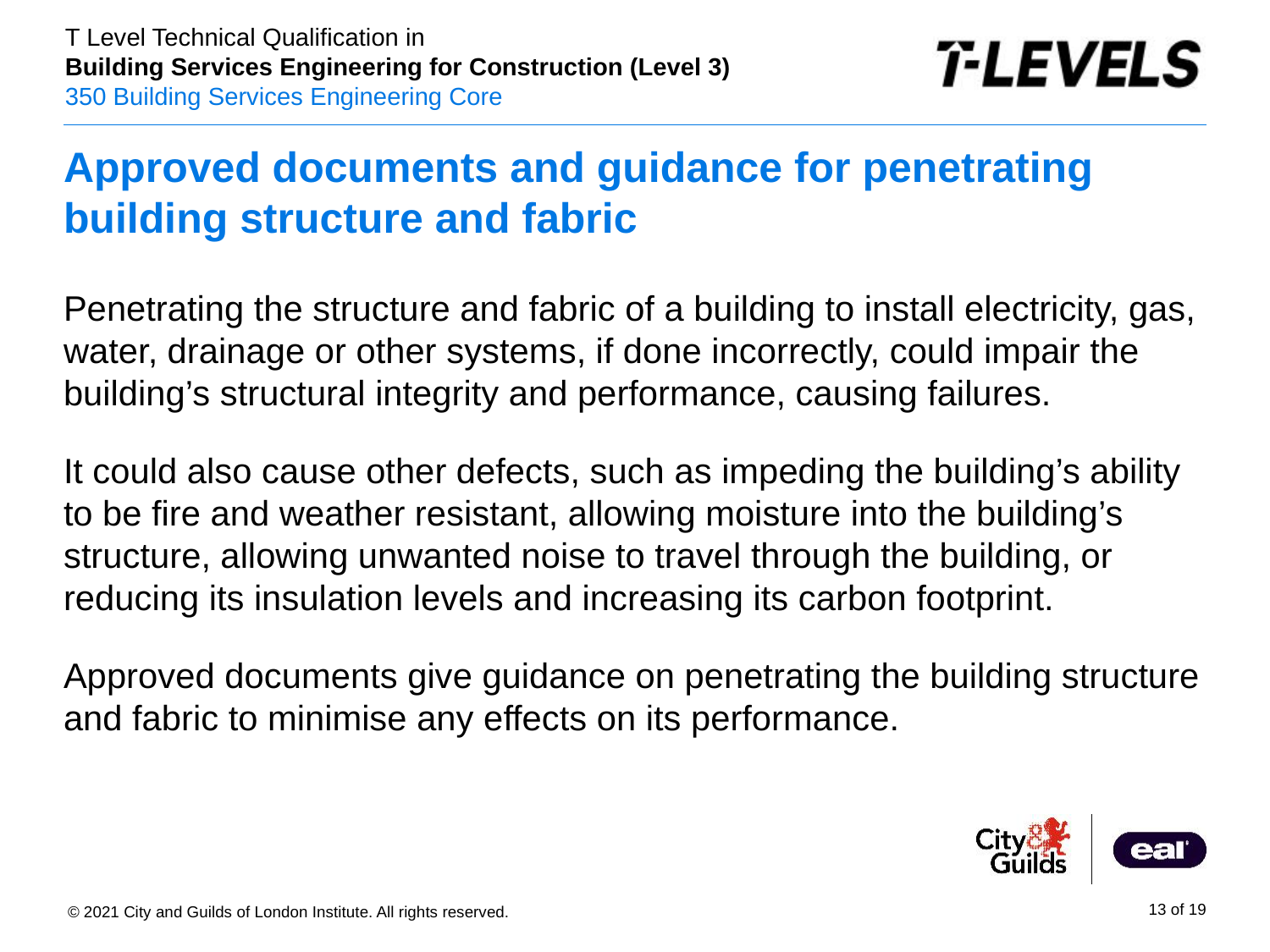

# Approved documents and guidance for penetrating building structure and fabric
Penetrating the structure and fabric of a building to install electricity, gas, water, drainage or other systems, if done incorrectly, could impair the building’s structural integrity and performance, causing failures.
It could also cause other defects, such as impeding the building’s ability to be fire and weather resistant, allowing moisture into the building’s structure, allowing unwanted noise to travel through the building, or reducing its insulation levels and increasing its carbon footprint.
Approved documents give guidance on penetrating the building structure and fabric to minimise any effects on its performance.